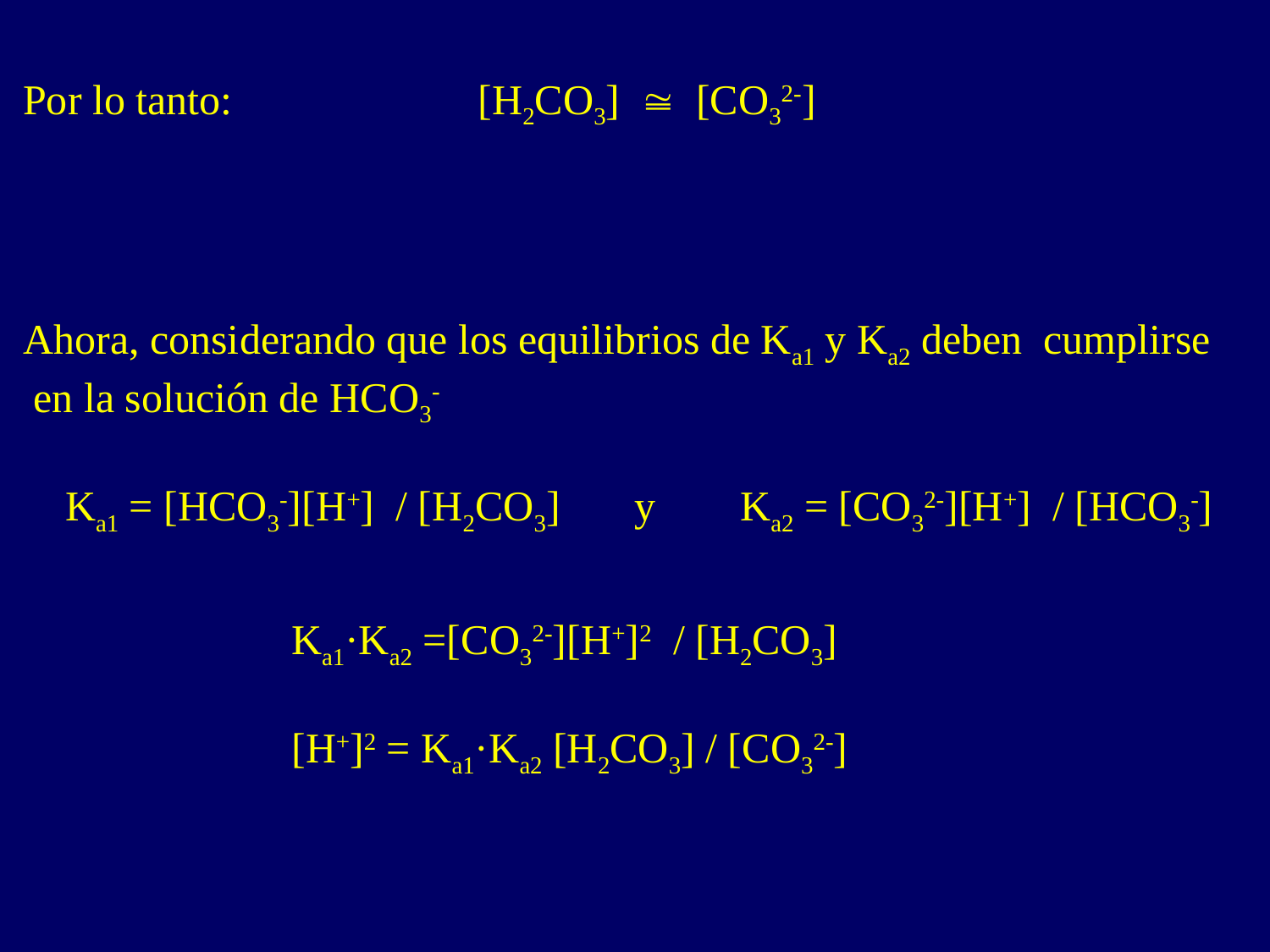

Por lo tanto: 		[H2CO3]  ≅  [CO32-]
 Ahora, considerando que los equilibrios de Ka1 y Ka2 deben  cumplirse
  en la solución de HCO3-

     Ka1 = [HCO3-][H+]  / [H2CO3]       y        Ka2 = [CO32-][H+]  / [HCO3-]
		Ka1·Ka2 =[CO32-][H+]2  / [H2CO3]

		[H+]2 = Ka1·Ka2 [H2CO3] / [CO32-]